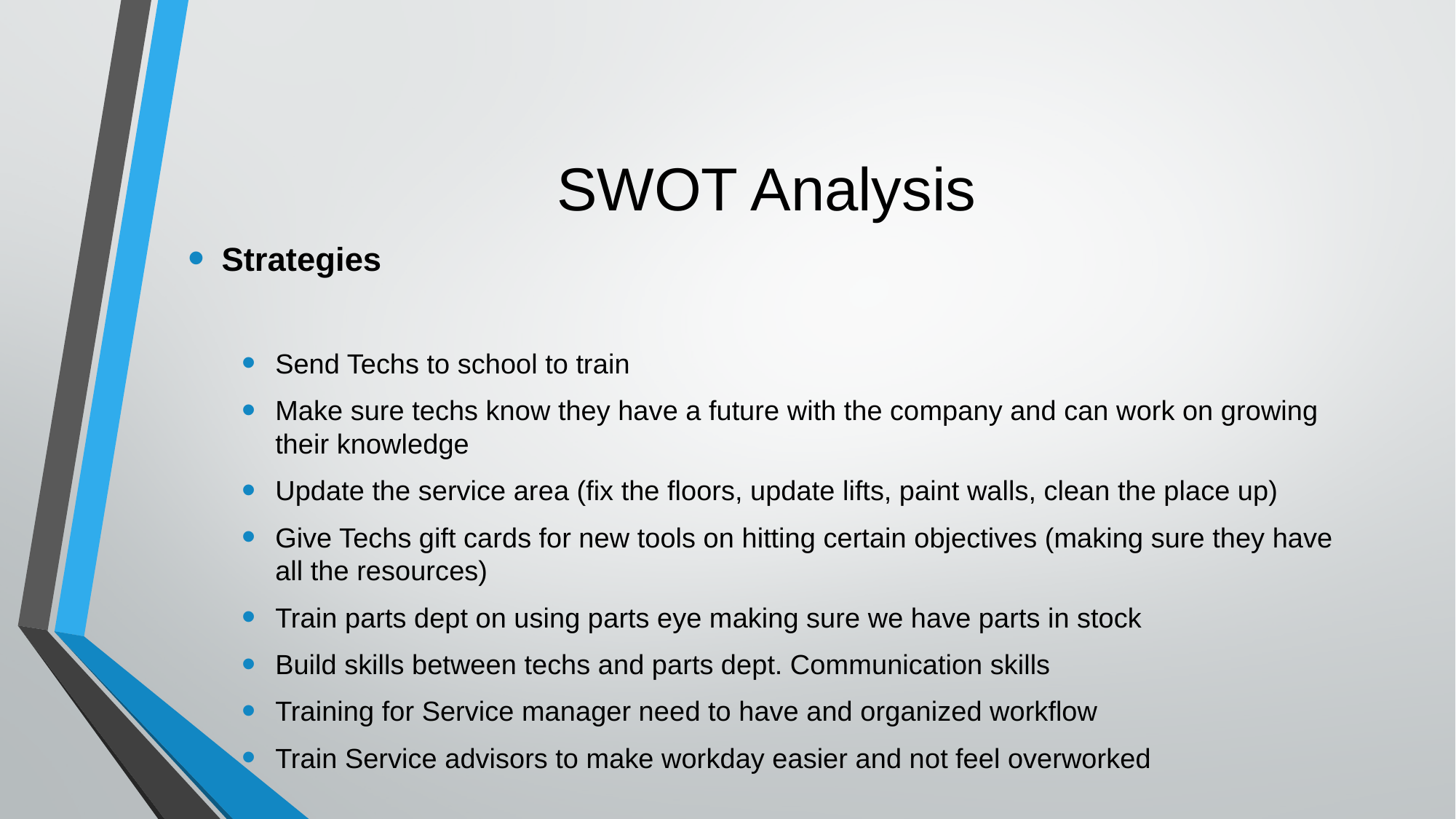

# SWOT Analysis
Strategies

Send Techs to school to train
Make sure techs know they have a future with the company and can work on growing their knowledge
Update the service area (fix the floors, update lifts, paint walls, clean the place up)
Give Techs gift cards for new tools on hitting certain objectives (making sure they have all the resources)
Train parts dept on using parts eye making sure we have parts in stock
Build skills between techs and parts dept. Communication skills
Training for Service manager need to have and organized workflow
Train Service advisors to make workday easier and not feel overworked